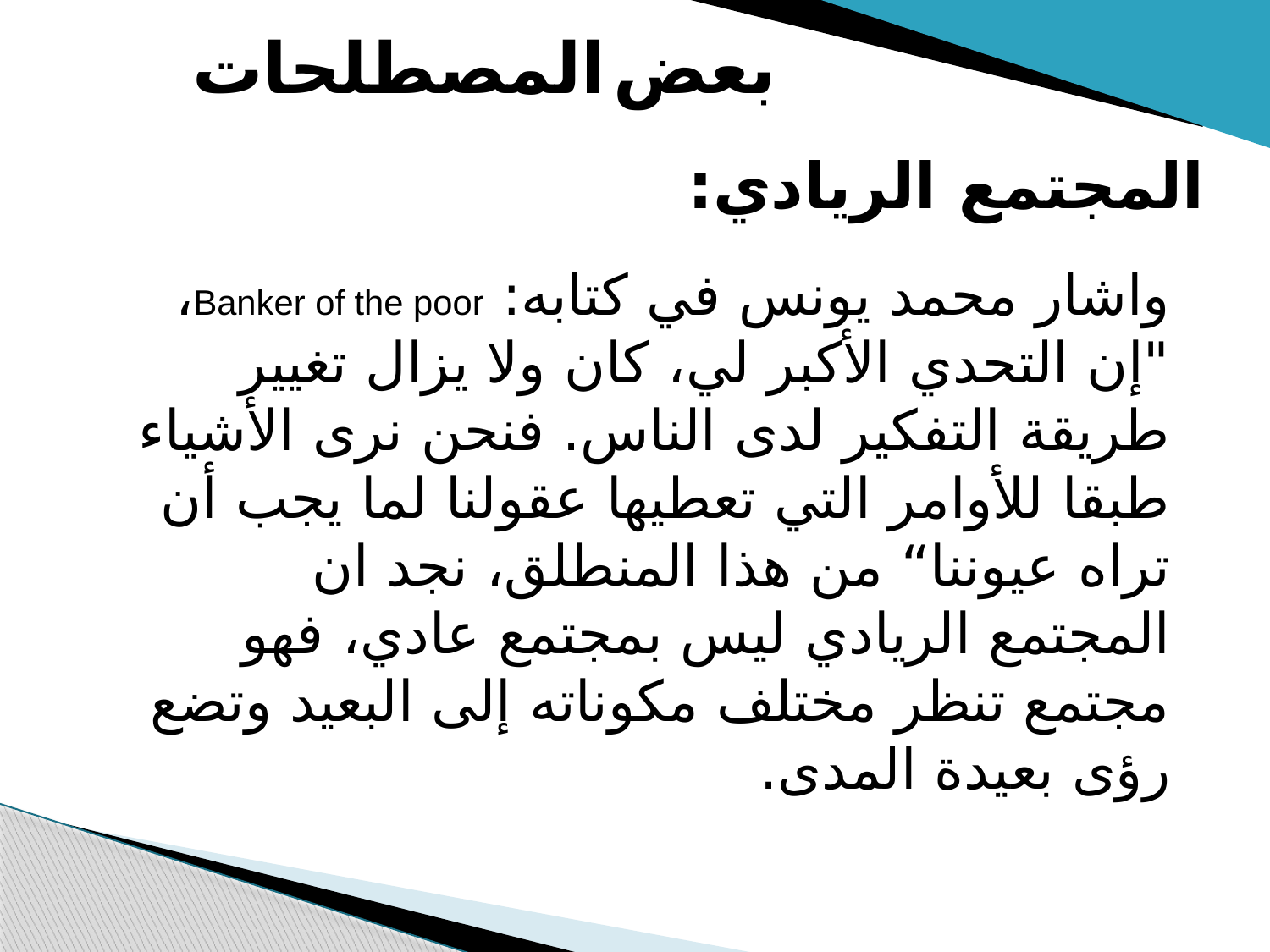

بعض المصطلحات

المجتمع الريادي:

واشار محمد يونس في كتابه: Banker of the poor، "إن التحدي الأكبر لي، كان ولا يزال تغيير طريقة التفكير لدى الناس. فنحن نرى الأشياء طبقا للأوامر التي تعطيها عقولنا لما يجب أن تراه عيوننا“ من هذا المنطلق، نجد ان المجتمع الريادي ليس بمجتمع عادي، فهو مجتمع تنظر مختلف مكوناته إلى البعيد وتضع رؤى بعيدة المدى.